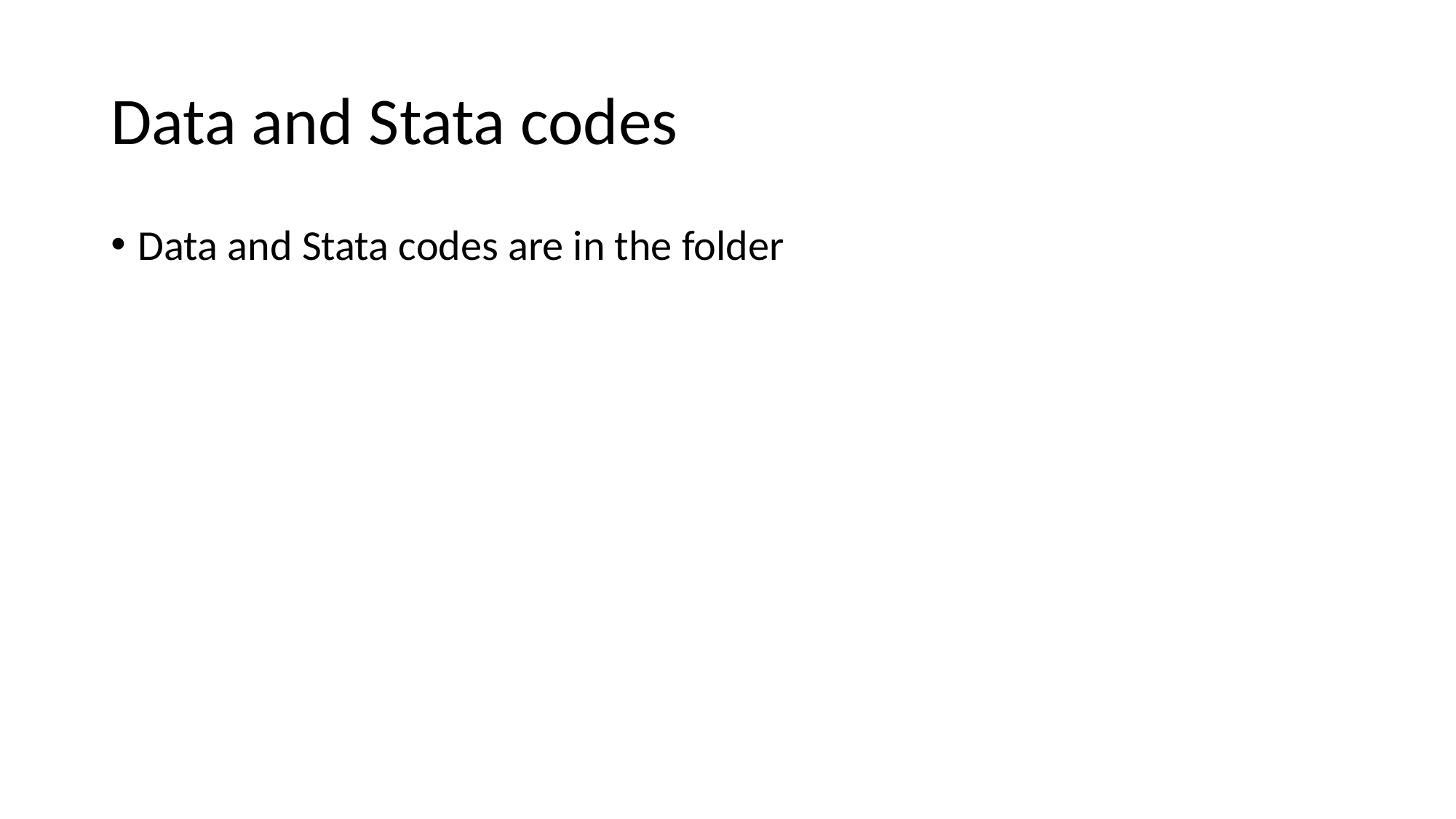

# Data and Stata codes
Data and Stata codes are in the folder